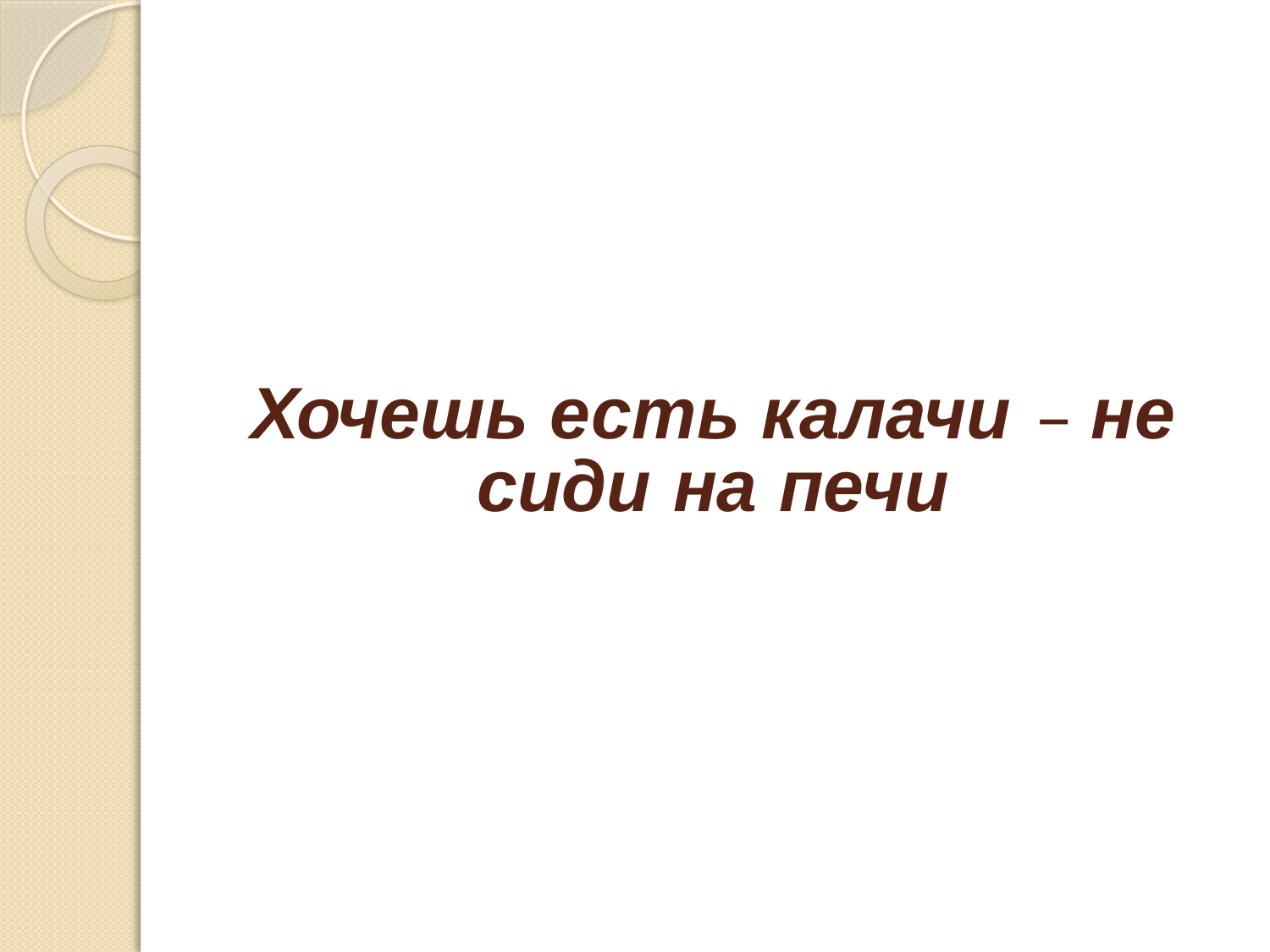

# Хочешь есть калачи – не сиди на печи